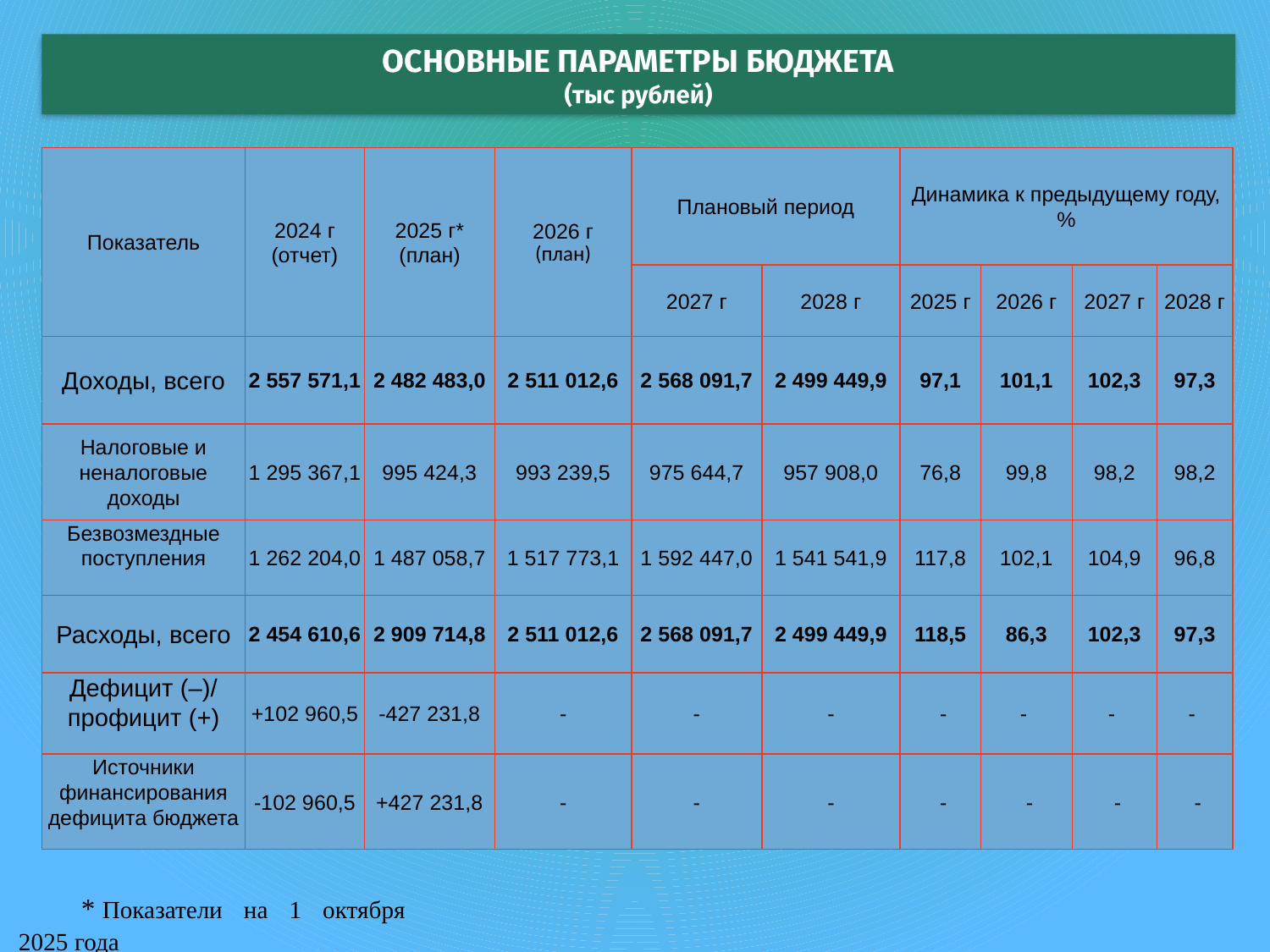

ОСНОВНЫЕ ПАРАМЕТРЫ БЮДЖЕТА
(тыс рублей)
| Показатель | 2024 г (отчет) | 2025 г\* (план) | 2026 г (план) | Плановый период |  | Динамика к предыдущему году, % |  |  |  |
| --- | --- | --- | --- | --- | --- | --- | --- | --- | --- |
|  |  |  |  | 2027 г | 2028 г | 2025 г | 2026 г | 2027 г | 2028 г |
| Доходы, всего | 2 557 571,1 | 2 482 483,0 | 2 511 012,6 | 2 568 091,7 | 2 499 449,9 | 97,1 | 101,1 | 102,3 | 97,3 |
| Налоговые и неналоговые доходы | 1 295 367,1 | 995 424,3 | 993 239,5 | 975 644,7 | 957 908,0 | 76,8 | 99,8 | 98,2 | 98,2 |
| Безвозмездные поступления | 1 262 204,0 | 1 487 058,7 | 1 517 773,1 | 1 592 447,0 | 1 541 541,9 | 117,8 | 102,1 | 104,9 | 96,8 |
| Расходы, всего | 2 454 610,6 | 2 909 714,8 | 2 511 012,6 | 2 568 091,7 | 2 499 449,9 | 118,5 | 86,3 | 102,3 | 97,3 |
| Дефицит (–)/ профицит (+) | +102 960,5 | -427 231,8 | - | - | - | - | - | - | - |
| Источники финансирования дефицита бюджета | -102 960,5 | +427 231,8 | - | - | - | - | - | - | - |
* Показатели на 1 октября 2025 года